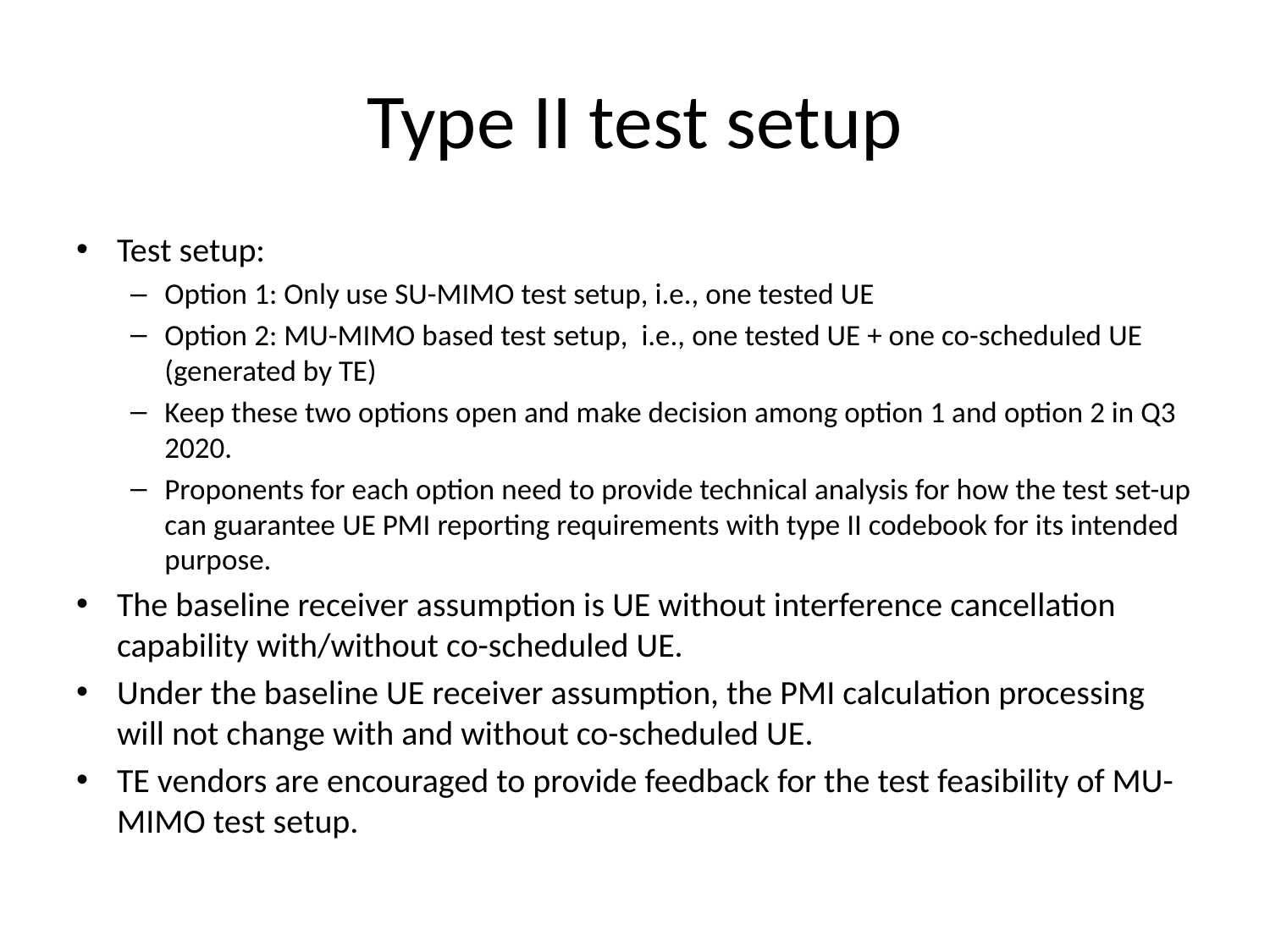

# Type II test setup
Test setup:
Option 1: Only use SU-MIMO test setup, i.e., one tested UE
Option 2: MU-MIMO based test setup,  i.e., one tested UE + one co-scheduled UE (generated by TE)
Keep these two options open and make decision among option 1 and option 2 in Q3 2020.
Proponents for each option need to provide technical analysis for how the test set-up can guarantee UE PMI reporting requirements with type II codebook for its intended purpose.
The baseline receiver assumption is UE without interference cancellation capability with/without co-scheduled UE.
Under the baseline UE receiver assumption, the PMI calculation processing will not change with and without co-scheduled UE.
TE vendors are encouraged to provide feedback for the test feasibility of MU-MIMO test setup.